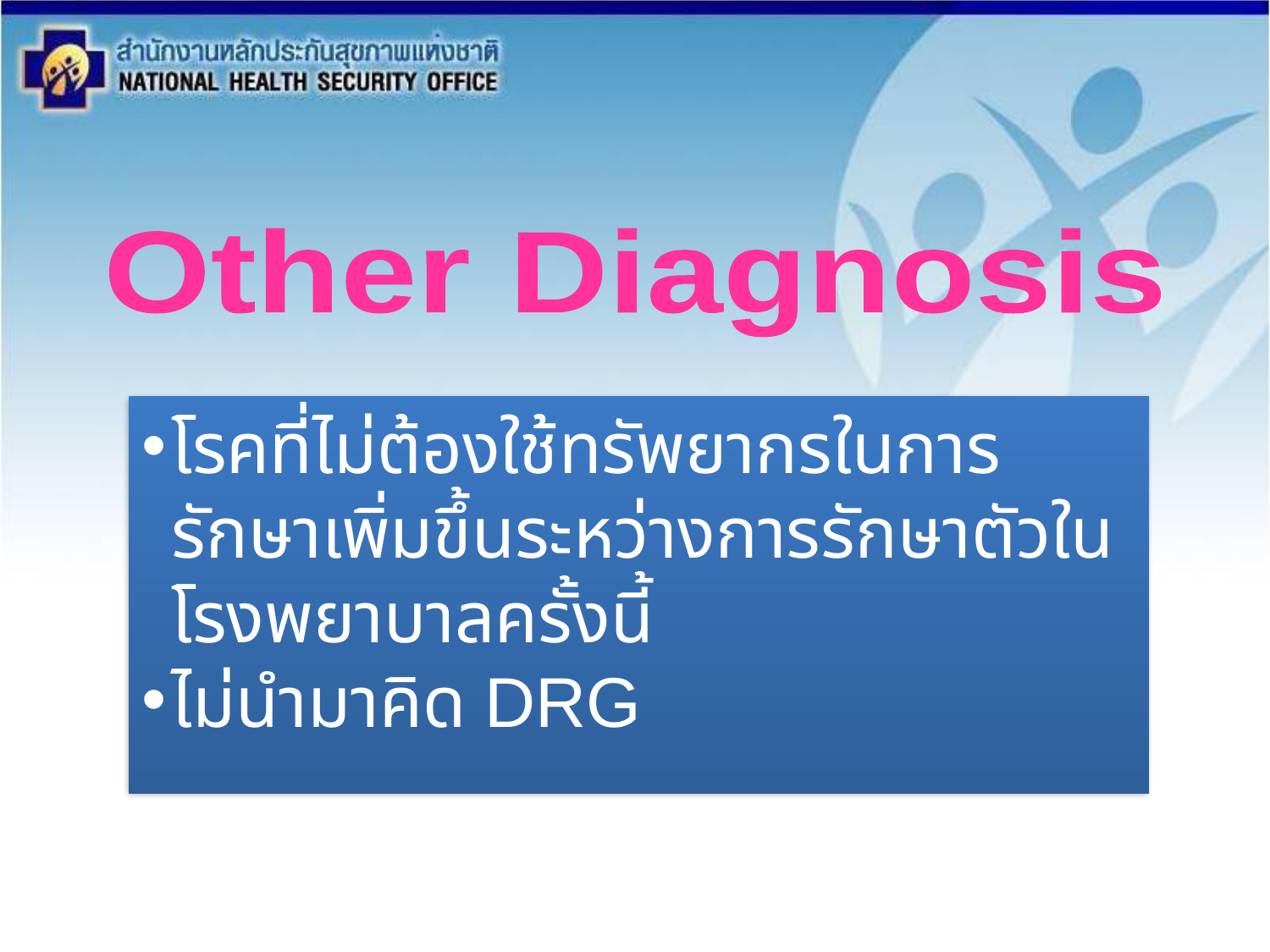

Other Diagnosis
โรคที่ไม่ต้องใช้ทรัพยากรในการรักษาเพิ่มขึ้นระหว่างการรักษาตัวในโรงพยาบาลครั้งนี้
ไม่นำมาคิด DRG